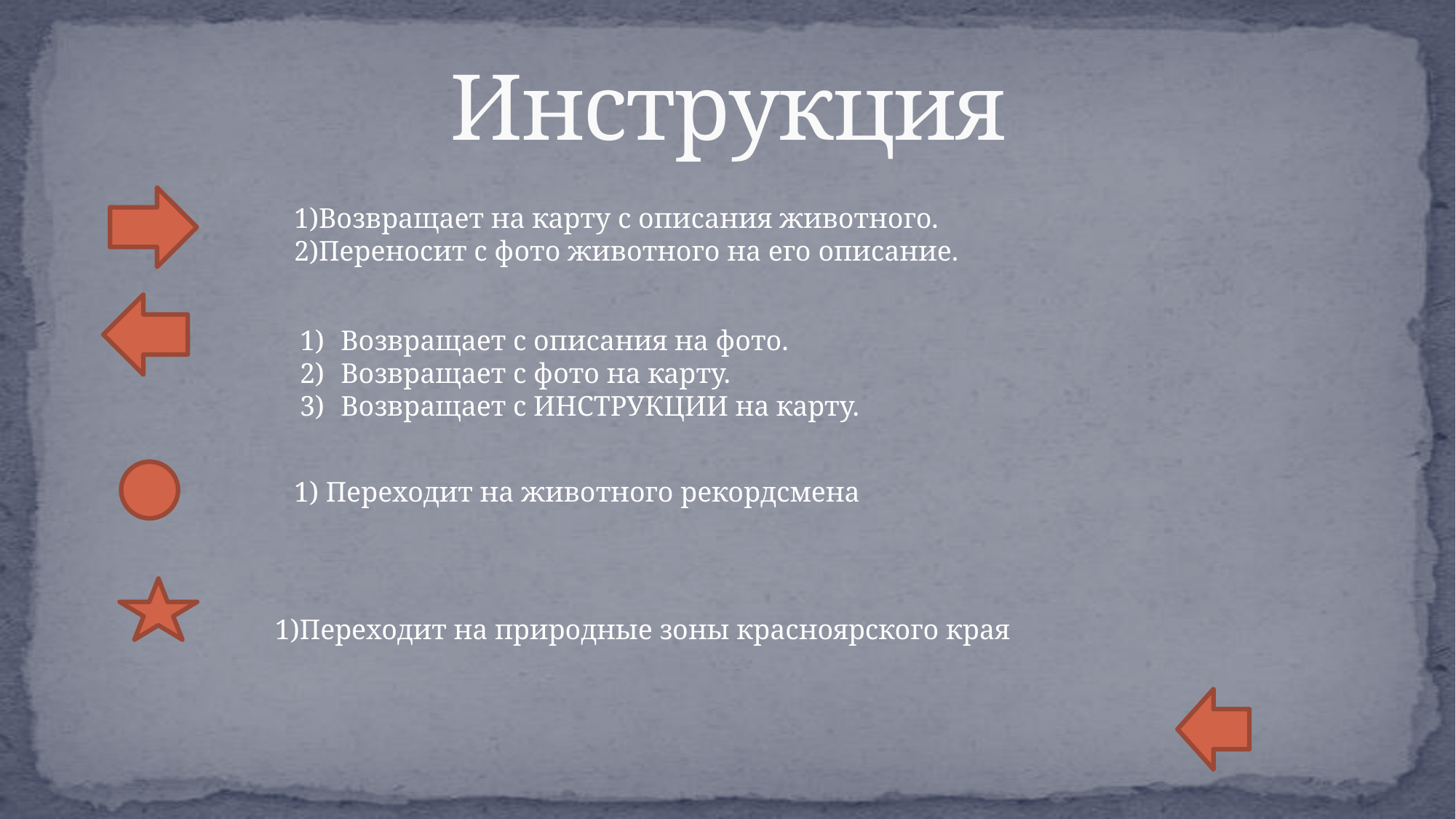

# Инструкция

1)Возвращает на карту с описания животного.
2)Переносит с фото животного на его описание.

Возвращает с описания на фото.
Возвращает с фото на карту.
Возвращает с ИНСТРУКЦИИ на карту.

1) Переходит на животного рекордсмена

1)Переходит на природные зоны красноярского края